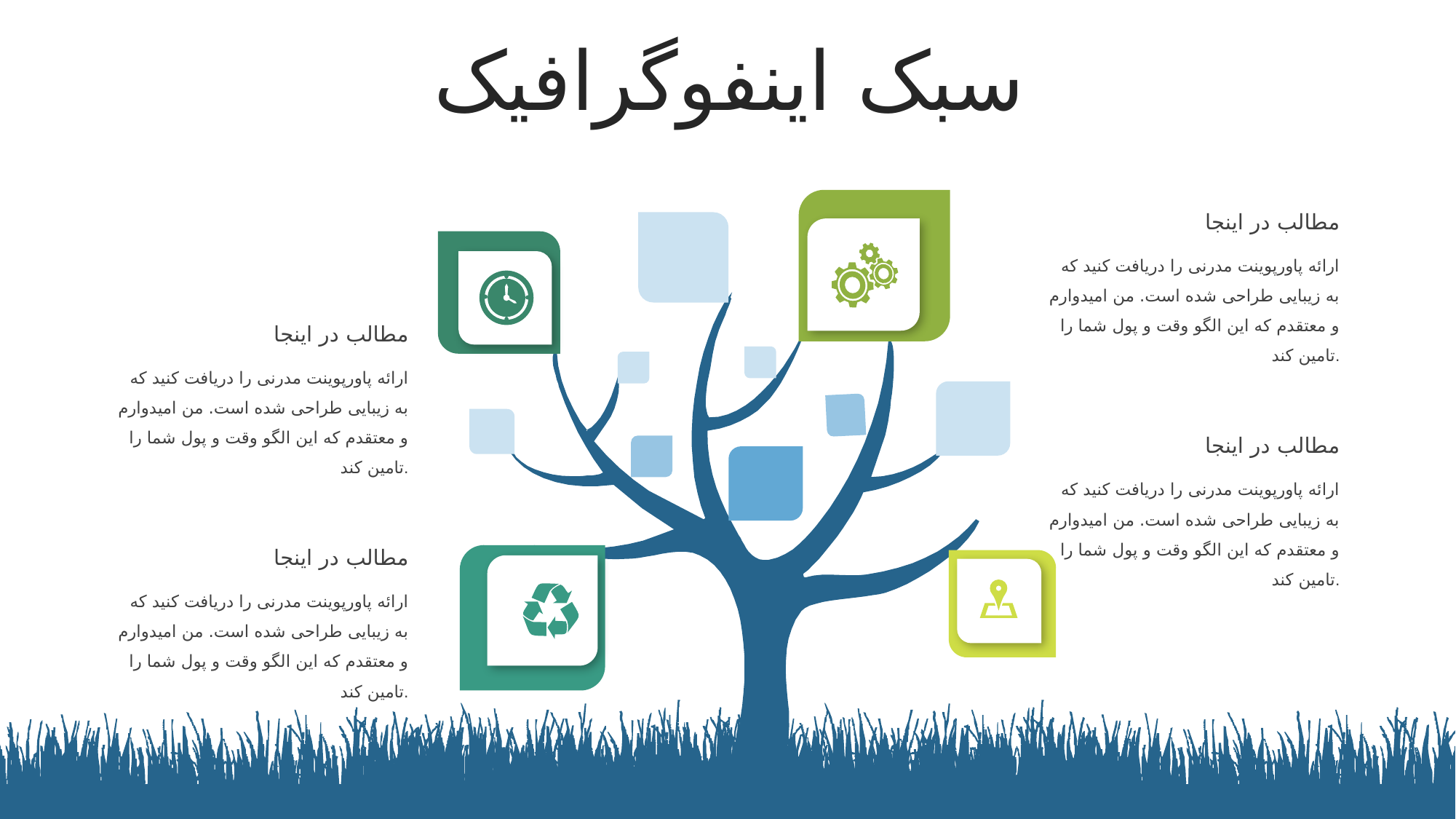

سبک اینفوگرافیک

مطالب در اینجا
ارائه پاورپوینت مدرنی را دریافت کنید که به زیبایی طراحی شده است. من امیدوارم و معتقدم که این الگو وقت و پول شما را تامین کند.

مطالب در اینجا
ارائه پاورپوینت مدرنی را دریافت کنید که به زیبایی طراحی شده است. من امیدوارم و معتقدم که این الگو وقت و پول شما را تامین کند.

مطالب در اینجا
ارائه پاورپوینت مدرنی را دریافت کنید که به زیبایی طراحی شده است. من امیدوارم و معتقدم که این الگو وقت و پول شما را تامین کند.

مطالب در اینجا
ارائه پاورپوینت مدرنی را دریافت کنید که به زیبایی طراحی شده است. من امیدوارم و معتقدم که این الگو وقت و پول شما را تامین کند.